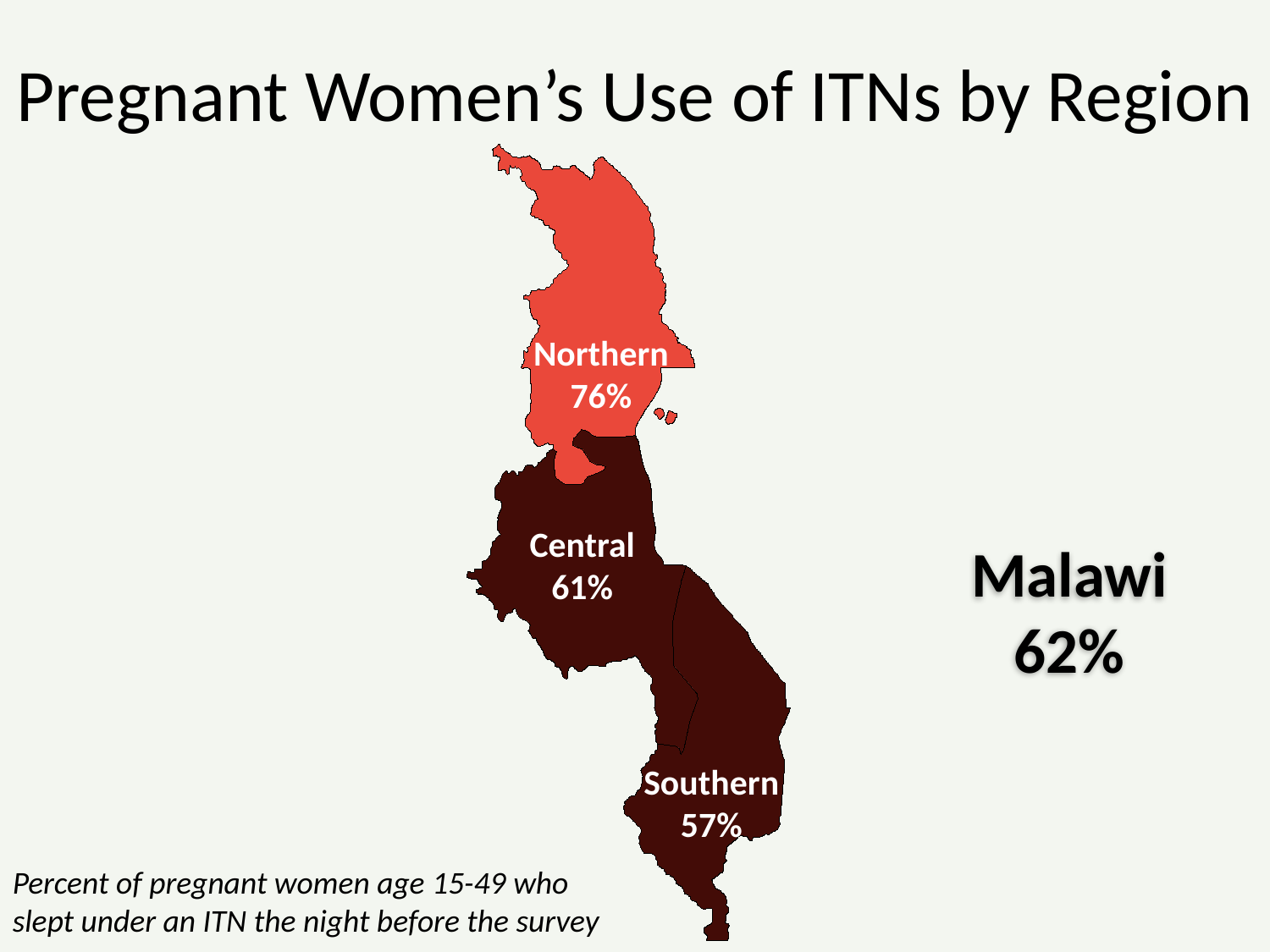

Pregnant Women’s Use of ITNs by Region

Northern
76%
Malawi
62%
Central
61%
Southern
57%
Percent of pregnant women age 15-49 who slept under an ITN the night before the survey